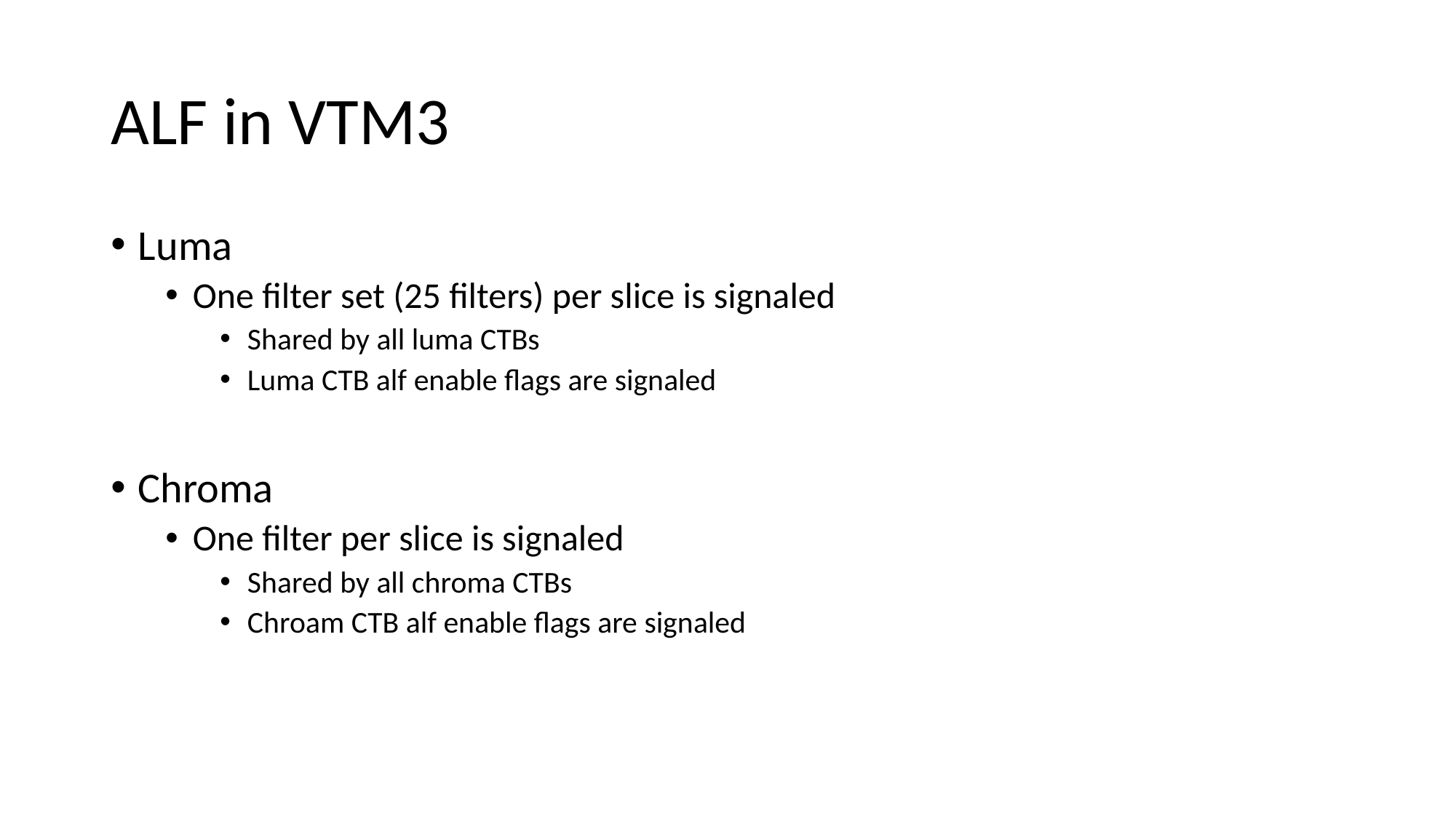

# ALF in VTM3
Luma
One filter set (25 filters) per slice is signaled
Shared by all luma CTBs
Luma CTB alf enable flags are signaled

Chroma
One filter per slice is signaled
Shared by all chroma CTBs
Chroam CTB alf enable flags are signaled